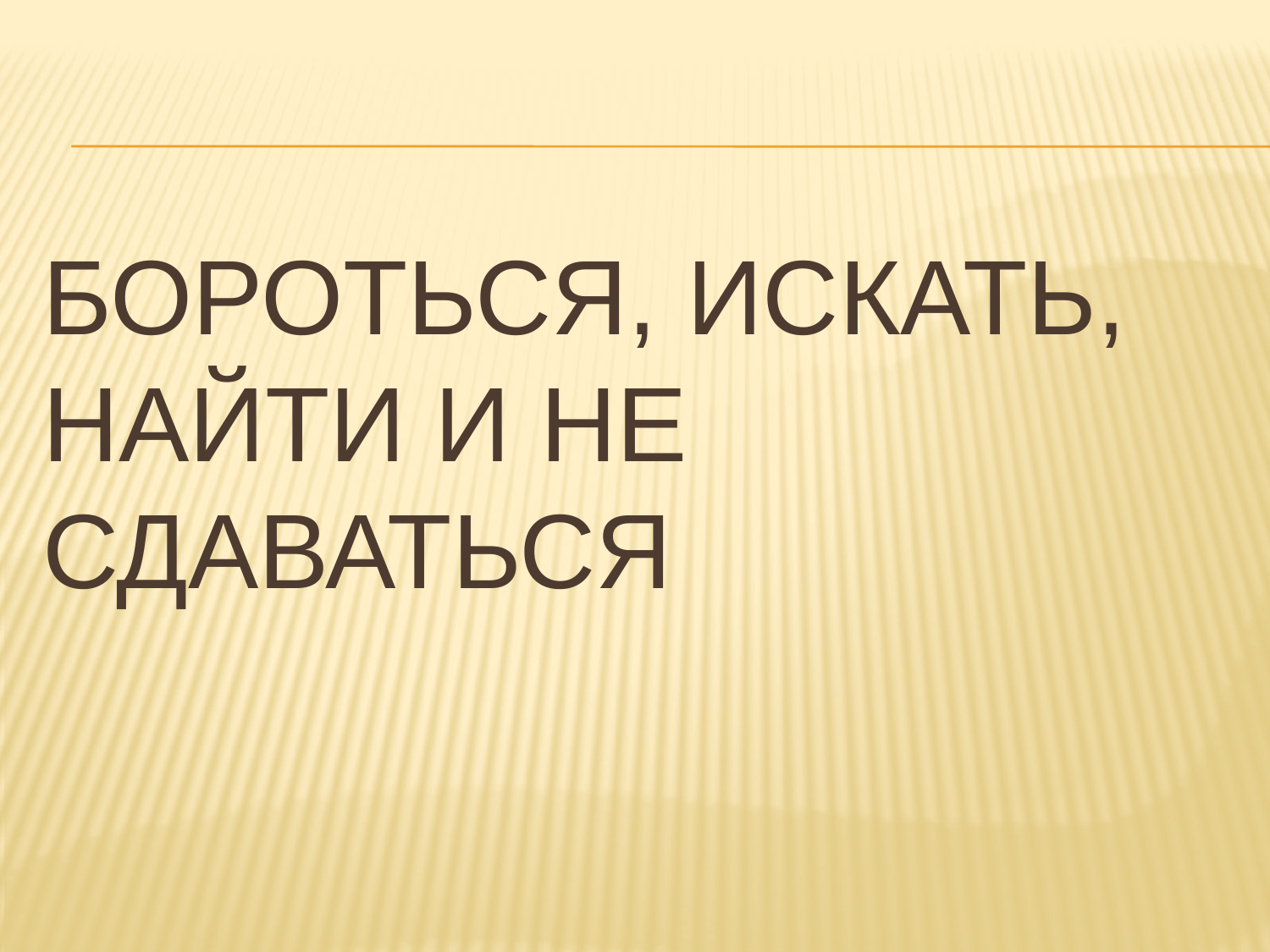

# БОРОТЬСЯ, ИСКАТЬ, НАЙТИ И НЕ СДАВАТЬСЯ